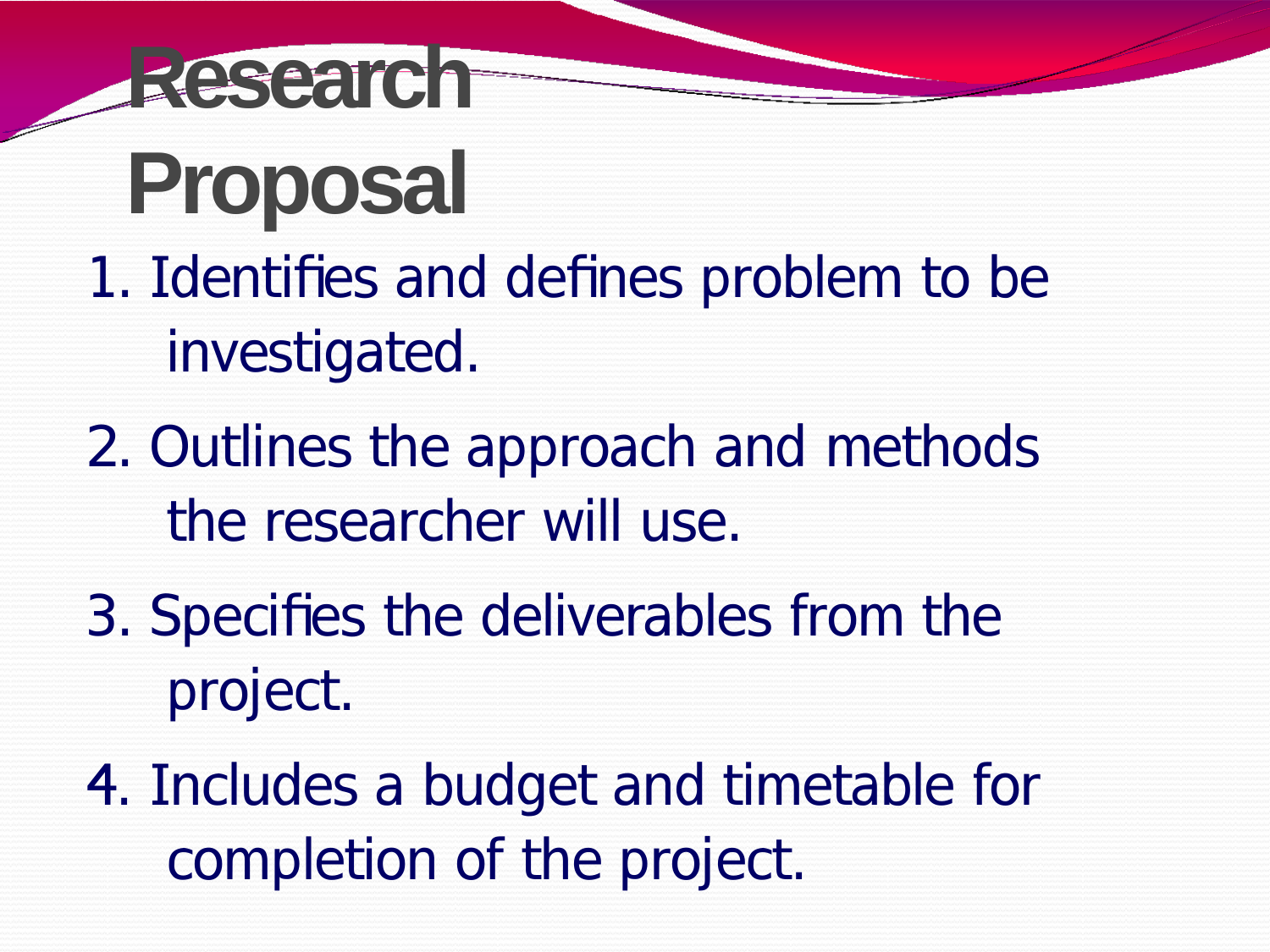

# Research Proposal
Identifies and defines problem to be  investigated.
Outlines the approach and methods  the researcher will use.
Specifies the deliverables from the  project.
Includes a budget and timetable for  completion of the project.